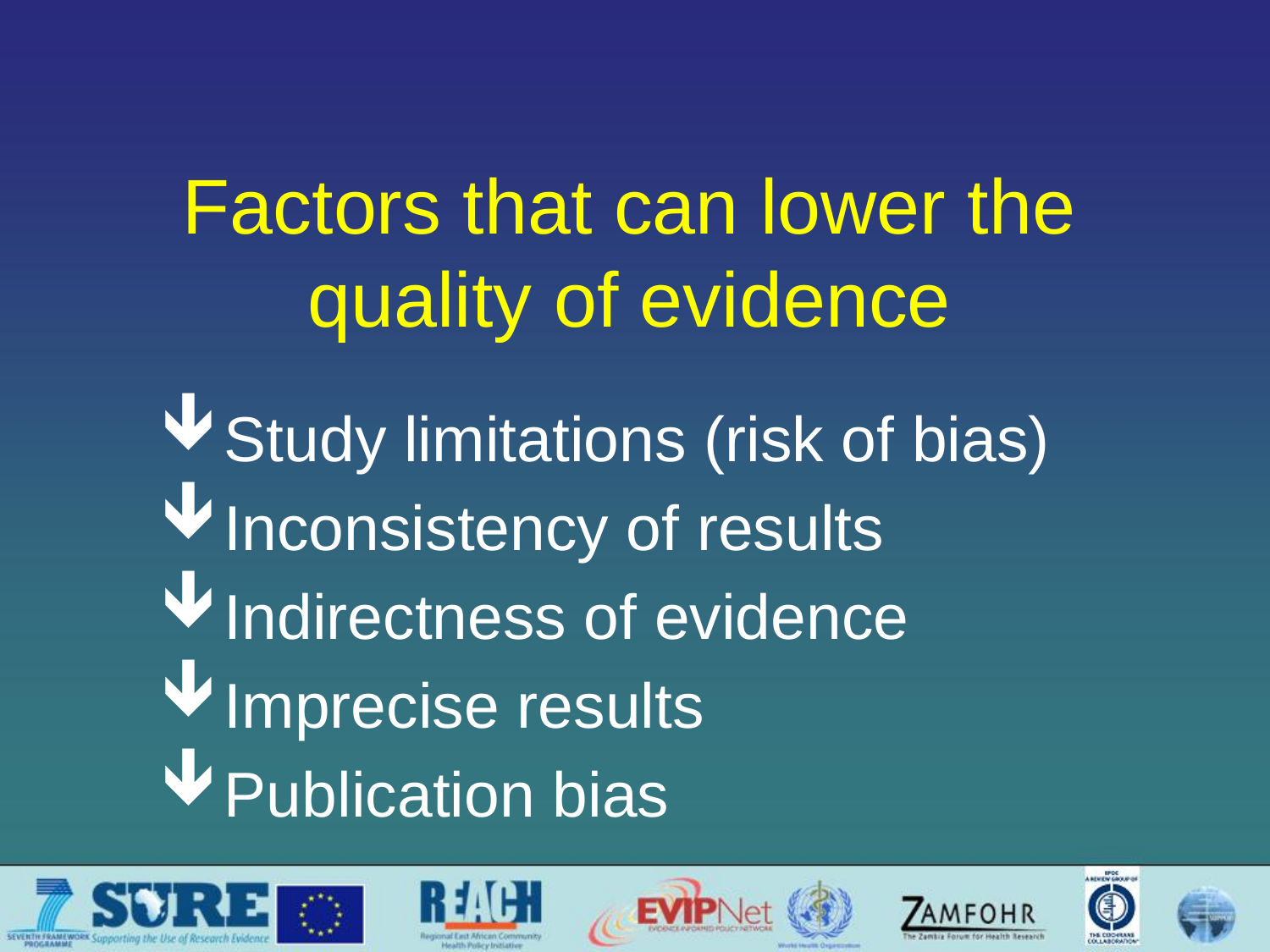

# Factors that can lower the quality of evidence
Study limitations (risk of bias)
Inconsistency of results
Indirectness of evidence
Imprecise results
Publication bias